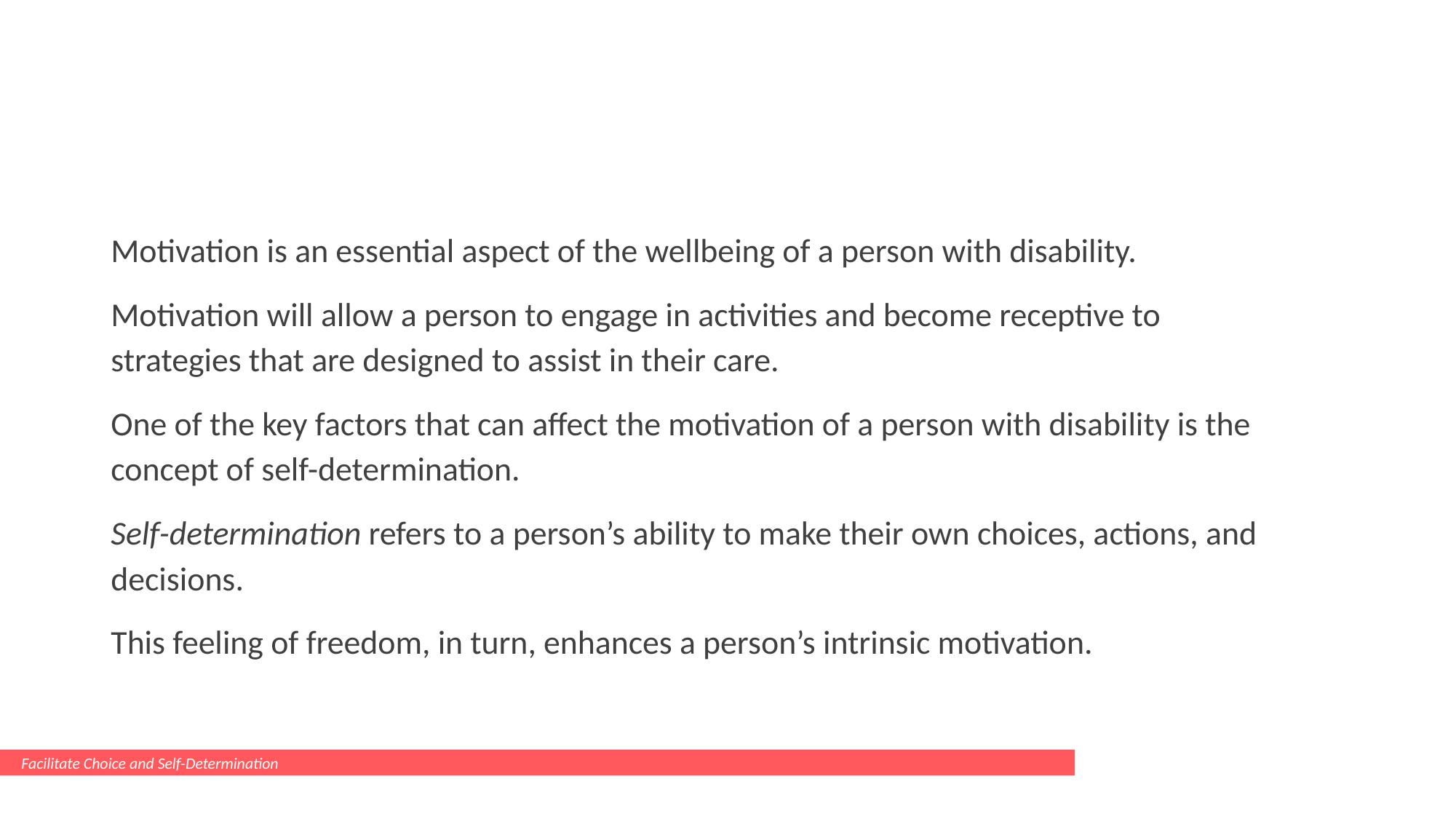

#
Motivation is an essential aspect of the wellbeing of a person with disability.
Motivation will allow a person to engage in activities and become receptive to strategies that are designed to assist in their care.
One of the key factors that can affect the motivation of a person with disability is the concept of self-determination.
Self-determination refers to a person’s ability to make their own choices, actions, and decisions.
This feeling of freedom, in turn, enhances a person’s intrinsic motivation.
Facilitate Choice and Self-Determination